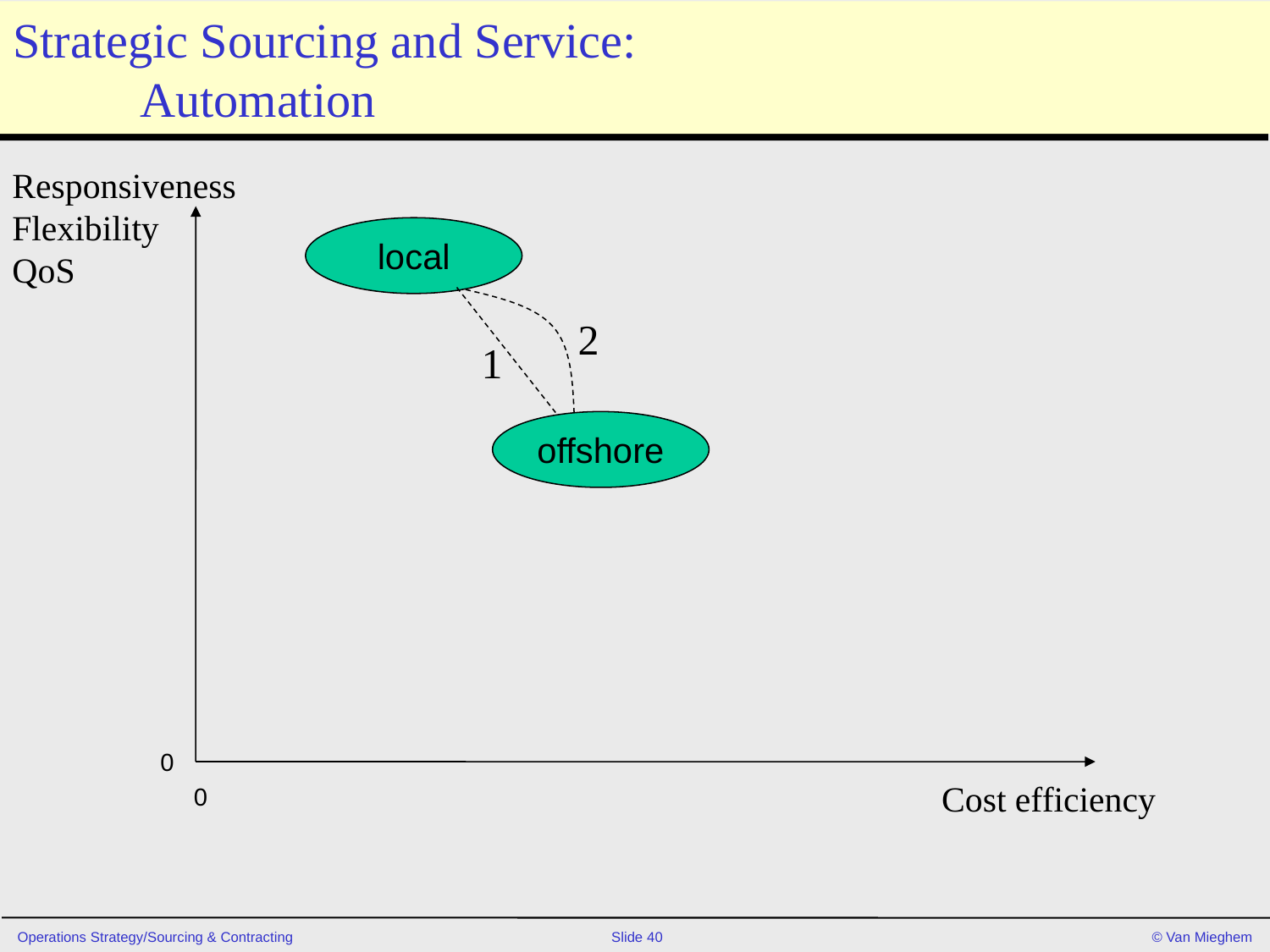

# Strategic Sourcing and Service: Automation
Responsiveness
Flexibility
QoS

local

2
1
offshore
0

Cost efficiency
0